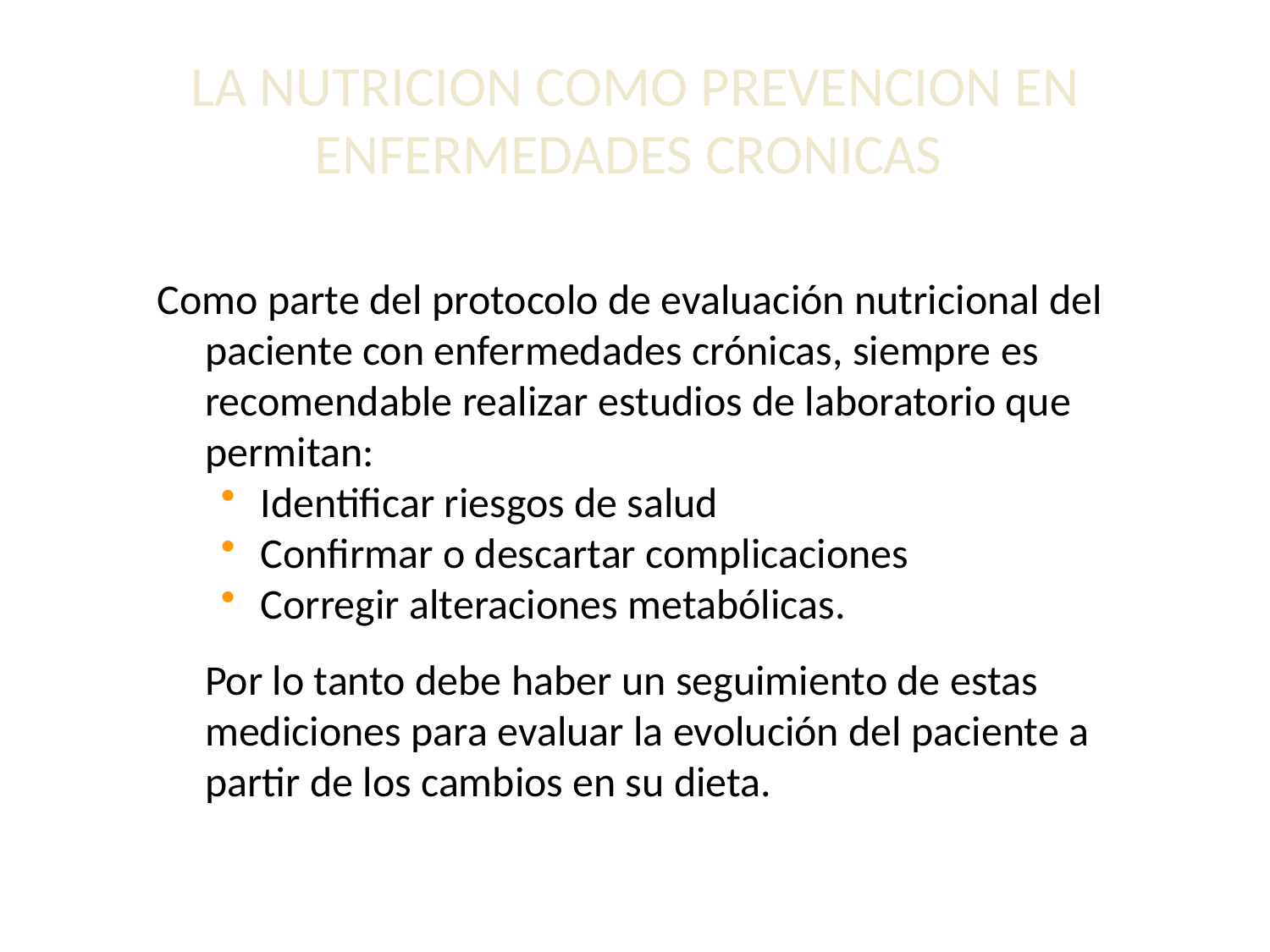

# LA NUTRICION COMO PREVENCION EN ENFERMEDADES CRONICAS

Como parte del protocolo de evaluación nutricional del paciente con enfermedades crónicas, siempre es recomendable realizar estudios de laboratorio que permitan:
Identificar riesgos de salud
Confirmar o descartar complicaciones
Corregir alteraciones metabólicas.

	Por lo tanto debe haber un seguimiento de estas mediciones para evaluar la evolución del paciente a partir de los cambios en su dieta.